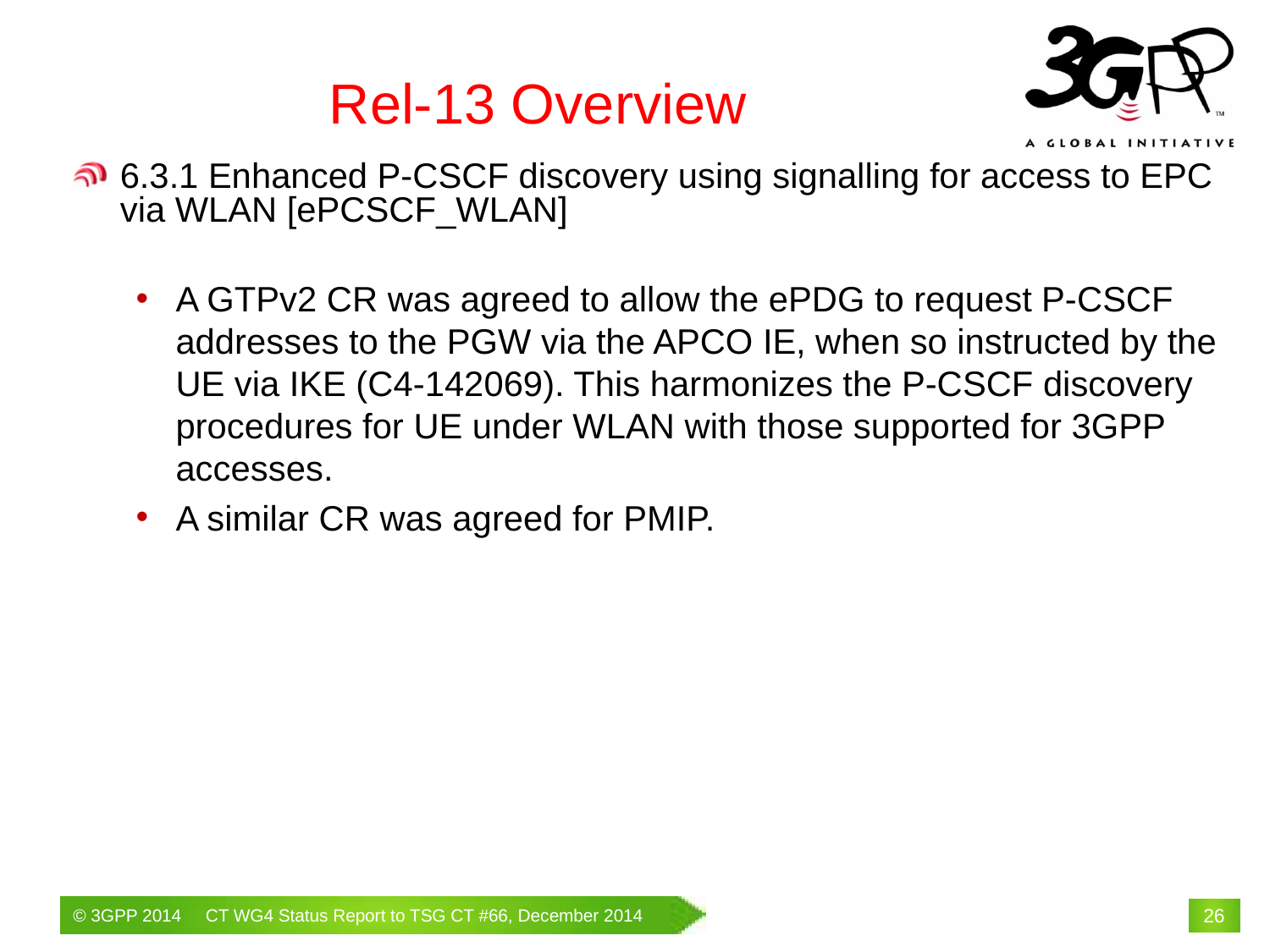

# Rel-13 Overview
6.3.1 Enhanced P-CSCF discovery using signalling for access to EPC via WLAN [ePCSCF_WLAN]

A GTPv2 CR was agreed to allow the ePDG to request P-CSCF addresses to the PGW via the APCO IE, when so instructed by the UE via IKE (C4-142069). This harmonizes the P-CSCF discovery procedures for UE under WLAN with those supported for 3GPP accesses.
A similar CR was agreed for PMIP.